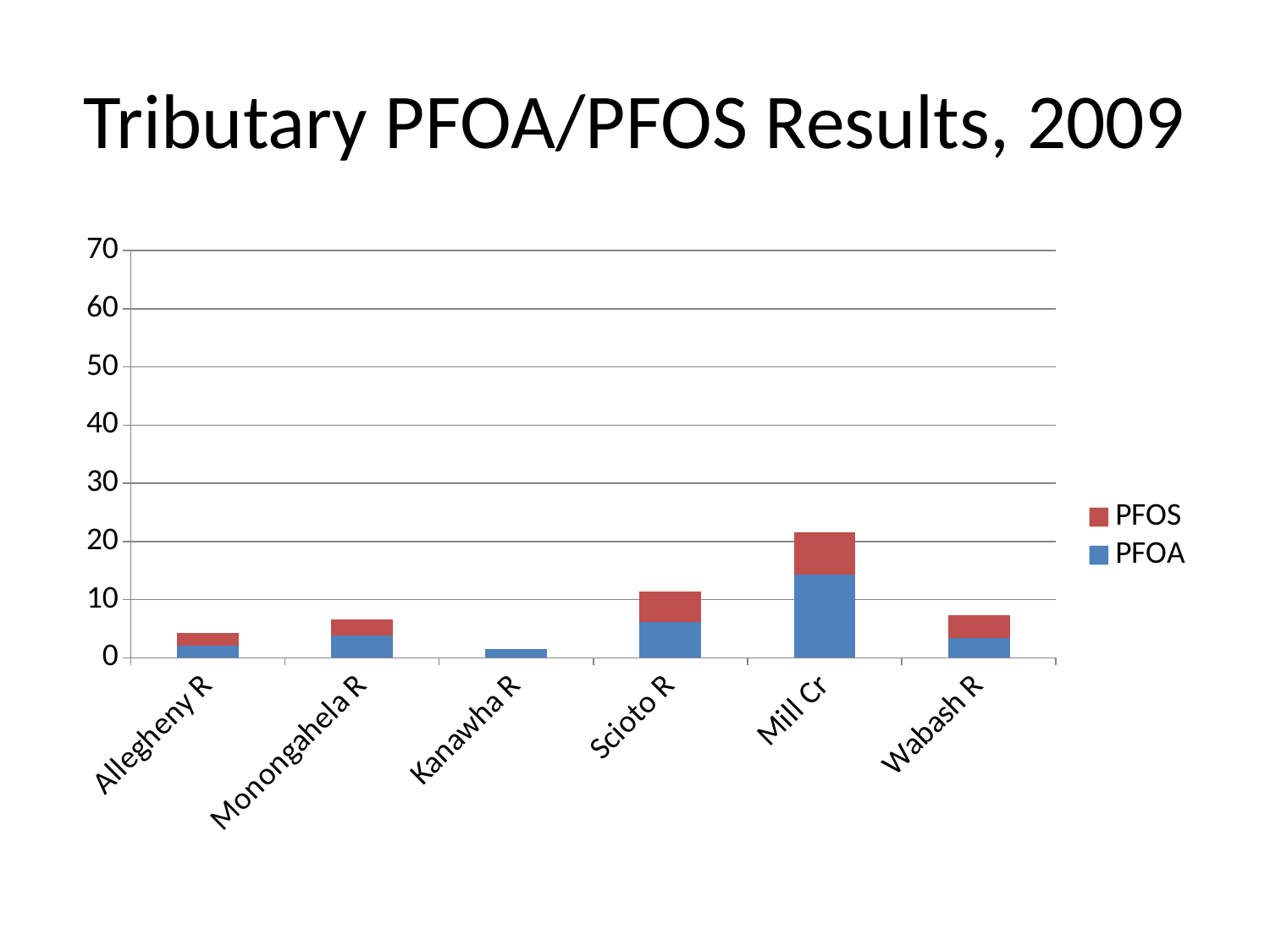

# Tributary PFOA/PFOS Results, 2009

### Chart

| Category | PFOA | PFOS |
|---|---|---|
| Allegheny R | 2.04 | 2.24 |
| Monongahela R | 3.8699999999999997 | 2.79 |
| Kanawha R | 1.48 | 0.0 |
| Scioto R | 6.22 | 5.14 |
| Mill Cr | 14.3 | 7.3599999999999985 |
| Wabash R | 3.4299999999999997 | 3.9 |